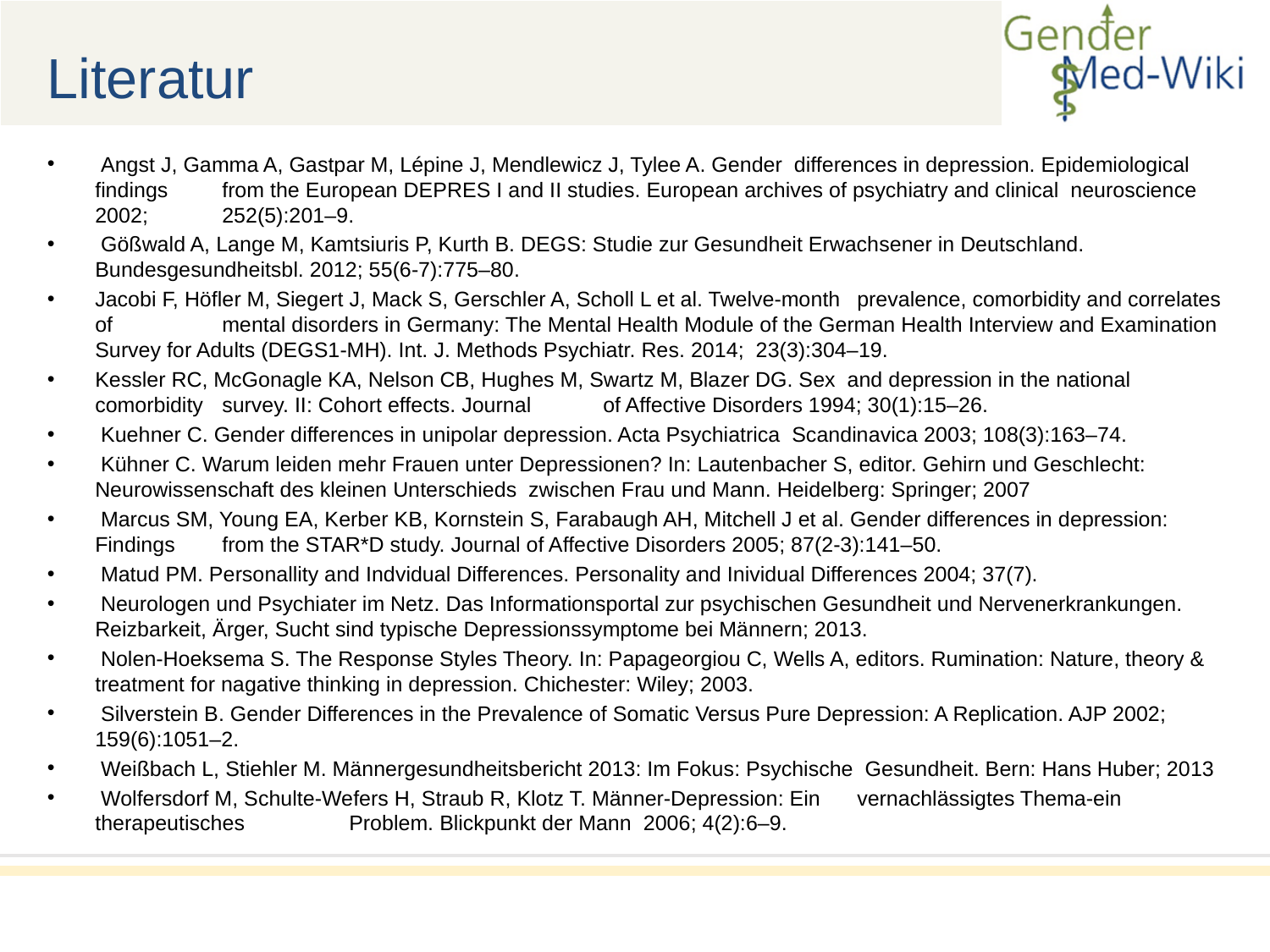

# Literatur
 Angst J, Gamma A, Gastpar M, Lépine J, Mendlewicz J, Tylee A. Gender  differences in depression. Epidemiological findings 	from the European DEPRES I and II studies. European archives of psychiatry and clinical  neuroscience 2002; 	252(5):201–9.
 Gößwald A, Lange M, Kamtsiuris P, Kurth B. DEGS: Studie zur Gesundheit Erwachsener in Deutschland. 	Bundesgesundheitsbl. 2012; 55(6-7):775–80.
Jacobi F, Höfler M, Siegert J, Mack S, Gerschler A, Scholl L et al. Twelve-month 	prevalence, comorbidity and correlates of 	mental disorders in Germany: The Mental Health Module of the German Health Interview and Examination 	Survey for Adults (DEGS1-MH). Int. J. Methods Psychiatr. Res. 2014;  23(3):304–19.
Kessler RC, McGonagle KA, Nelson CB, Hughes M, Swartz M, Blazer DG. Sex  and depression in the national comorbidity 	survey. II: Cohort effects. Journal 	of Affective Disorders 1994; 30(1):15–26.
 Kuehner C. Gender differences in unipolar depression. Acta Psychiatrica  Scandinavica 2003; 108(3):163–74.
 Kühner C. Warum leiden mehr Frauen unter Depressionen? In: Lautenbacher S, editor. Gehirn und Geschlecht: Neurowissenschaft des kleinen Unterschieds  zwischen Frau und Mann. Heidelberg: Springer; 2007
 Marcus SM, Young EA, Kerber KB, Kornstein S, Farabaugh AH, Mitchell J et al. Gender differences in depression: Findings 	from the STAR*D study. Journal of Affective Disorders 2005; 87(2-3):141–50.
 Matud PM. Personallity and Indvidual Differences. Personality and Inividual Differences 2004; 37(7).
 Neurologen und Psychiater im Netz. Das Informationsportal zur psychischen Gesundheit und Nervenerkrankungen. 	Reizbarkeit, Ärger, Sucht sind typische Depressionssymptome bei Männern; 2013.
 Nolen-Hoeksema S. The Response Styles Theory. In: Papageorgiou C, Wells A, editors. Rumination: Nature, theory & 	treatment for nagative thinking in depression. Chichester: Wiley; 2003.
 Silverstein B. Gender Differences in the Prevalence of Somatic Versus Pure Depression: A Replication. AJP 2002; 	159(6):1051–2.
 Weißbach L, Stiehler M. Männergesundheitsbericht 2013: Im Fokus: Psychische  Gesundheit. Bern: Hans Huber; 2013
 Wolfersdorf M, Schulte-Wefers H, Straub R, Klotz T. Männer-Depression: Ein 	vernachlässigtes Thema-ein therapeutisches 	Problem. Blickpunkt der Mann  2006; 4(2):6–9.